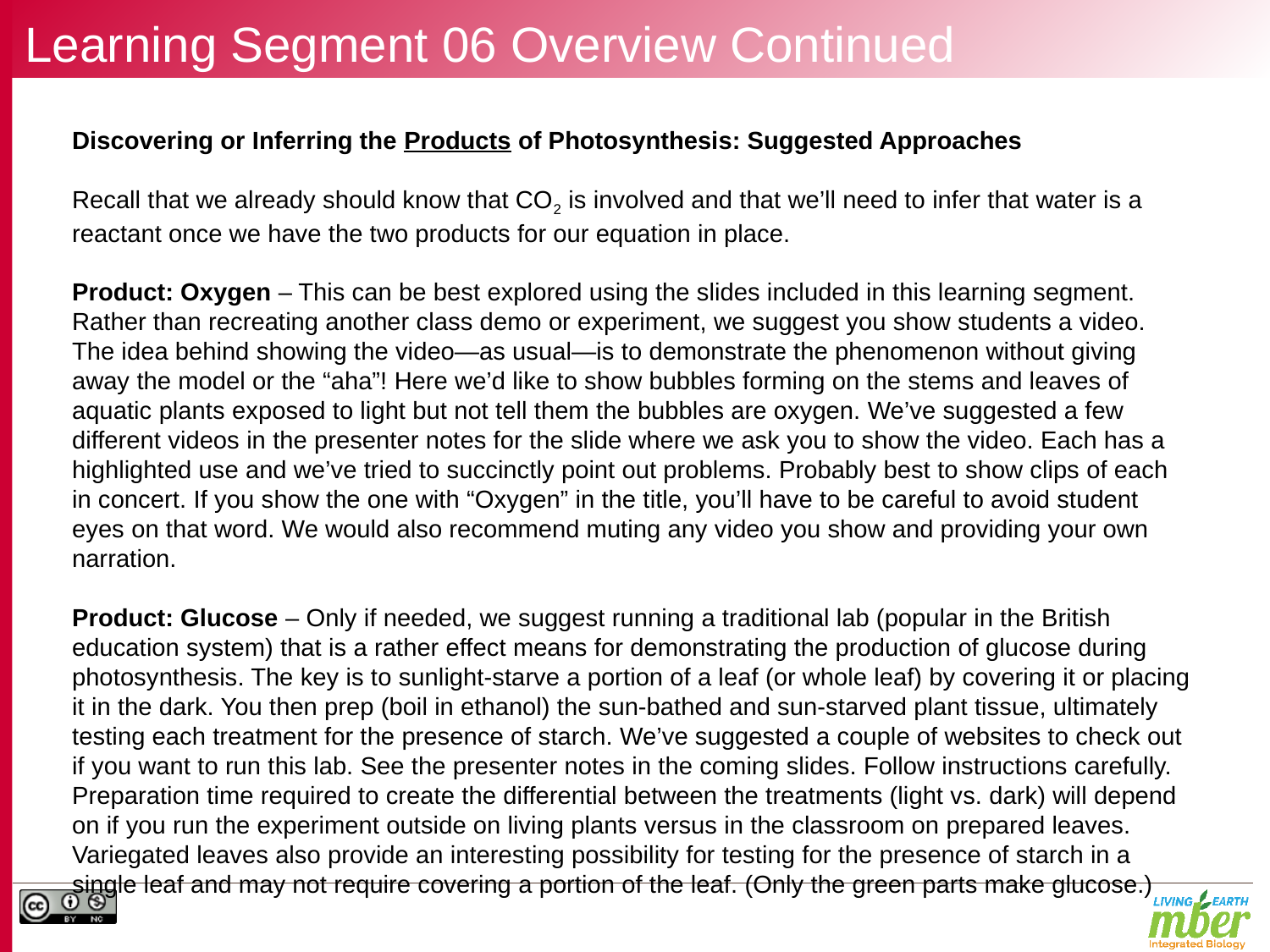

# Learning Segment 06 Overview Continued
Discovering or Inferring the Products of Photosynthesis: Suggested Approaches

Recall that we already should know that CO2 is involved and that we’ll need to infer that water is a reactant once we have the two products for our equation in place.

Product: Oxygen – This can be best explored using the slides included in this learning segment. Rather than recreating another class demo or experiment, we suggest you show students a video. The idea behind showing the video—as usual—is to demonstrate the phenomenon without giving away the model or the “aha”! Here we’d like to show bubbles forming on the stems and leaves of aquatic plants exposed to light but not tell them the bubbles are oxygen. We’ve suggested a few different videos in the presenter notes for the slide where we ask you to show the video. Each has a highlighted use and we’ve tried to succinctly point out problems. Probably best to show clips of each in concert. If you show the one with “Oxygen” in the title, you’ll have to be careful to avoid student eyes on that word. We would also recommend muting any video you show and providing your own narration.

Product: Glucose – Only if needed, we suggest running a traditional lab (popular in the British education system) that is a rather effect means for demonstrating the production of glucose during photosynthesis. The key is to sunlight-starve a portion of a leaf (or whole leaf) by covering it or placing it in the dark. You then prep (boil in ethanol) the sun-bathed and sun-starved plant tissue, ultimately testing each treatment for the presence of starch. We’ve suggested a couple of websites to check out if you want to run this lab. See the presenter notes in the coming slides. Follow instructions carefully. Preparation time required to create the differential between the treatments (light vs. dark) will depend on if you run the experiment outside on living plants versus in the classroom on prepared leaves. Variegated leaves also provide an interesting possibility for testing for the presence of starch in a single leaf and may not require covering a portion of the leaf. (Only the green parts make glucose.)